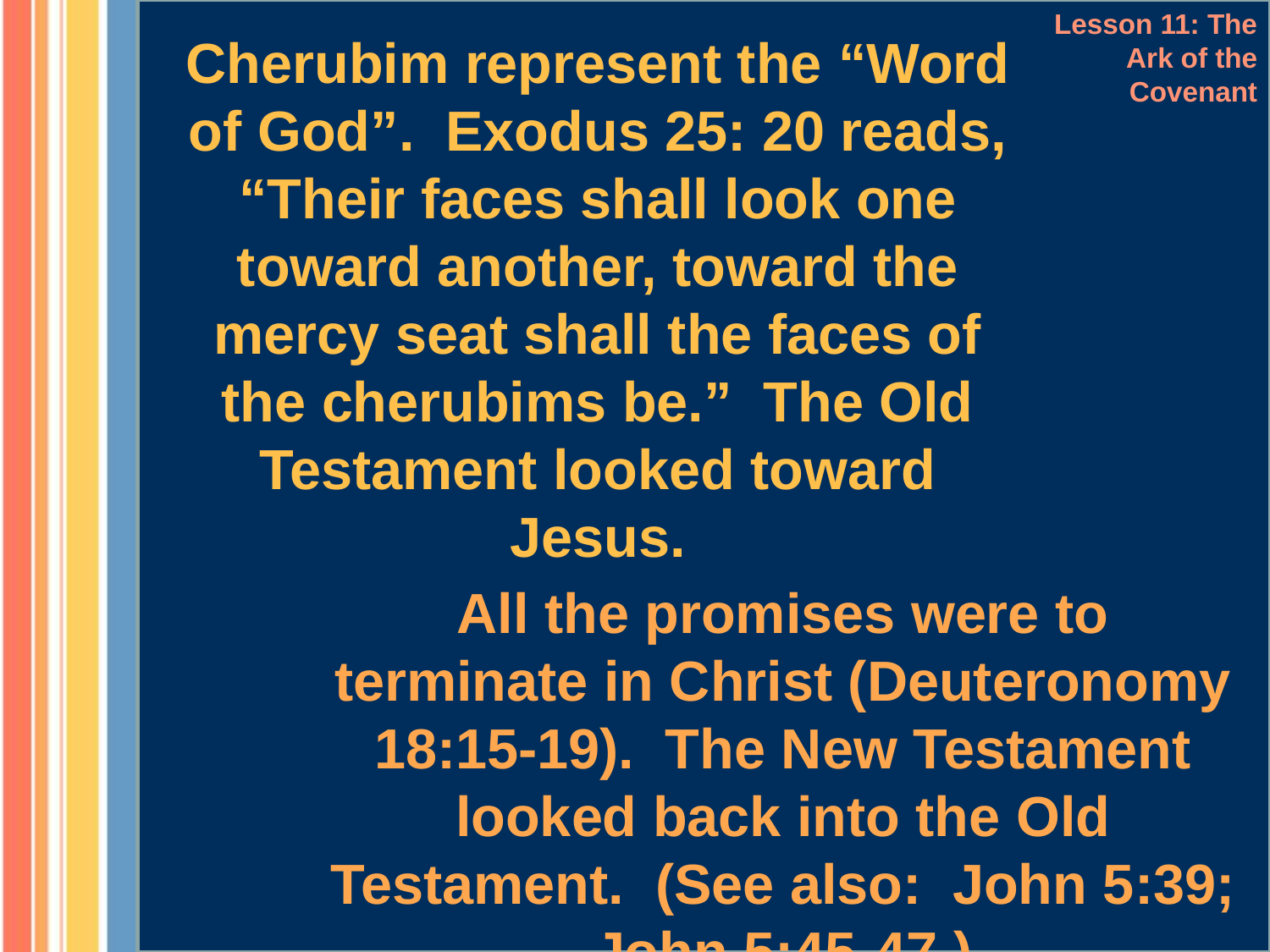

Lesson 11: The Ark of the Covenant
Cherubim represent the “Word of God”.  Exodus 25: 20 reads, “Their faces shall look one toward another, toward the mercy seat shall the faces of the cherubims be.”  The Old Testament looked toward Jesus.
All the promises were to terminate in Christ (Deuteronomy 18:15-19).  The New Testament looked back into the Old Testament.  (See also:  John 5:39; John 5:45-47.)